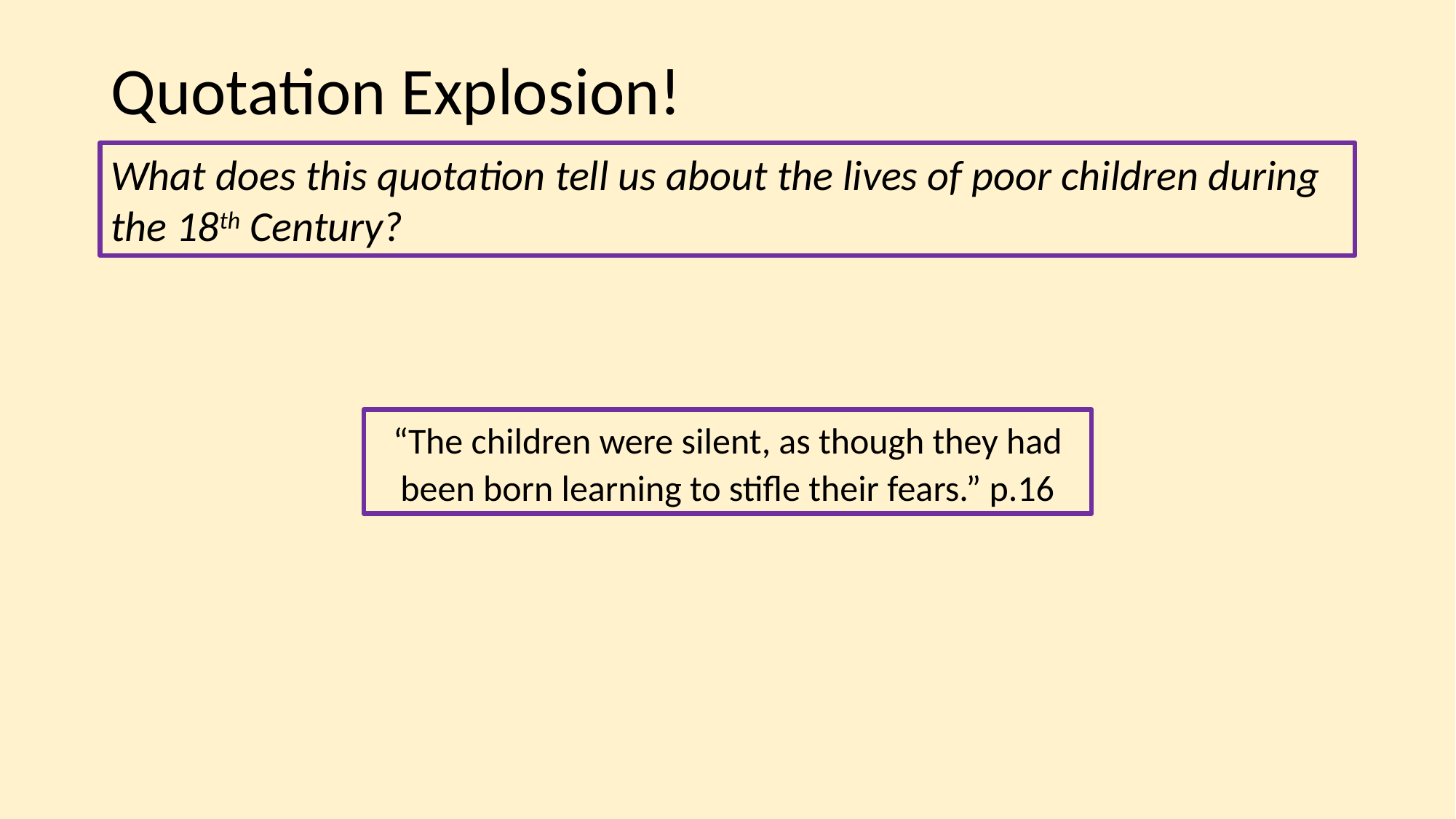

# Quotation Explosion!
What does this quotation tell us about the lives of poor children during the 18th Century?
“The children were silent, as though they had been born learning to stifle their fears.” p.16